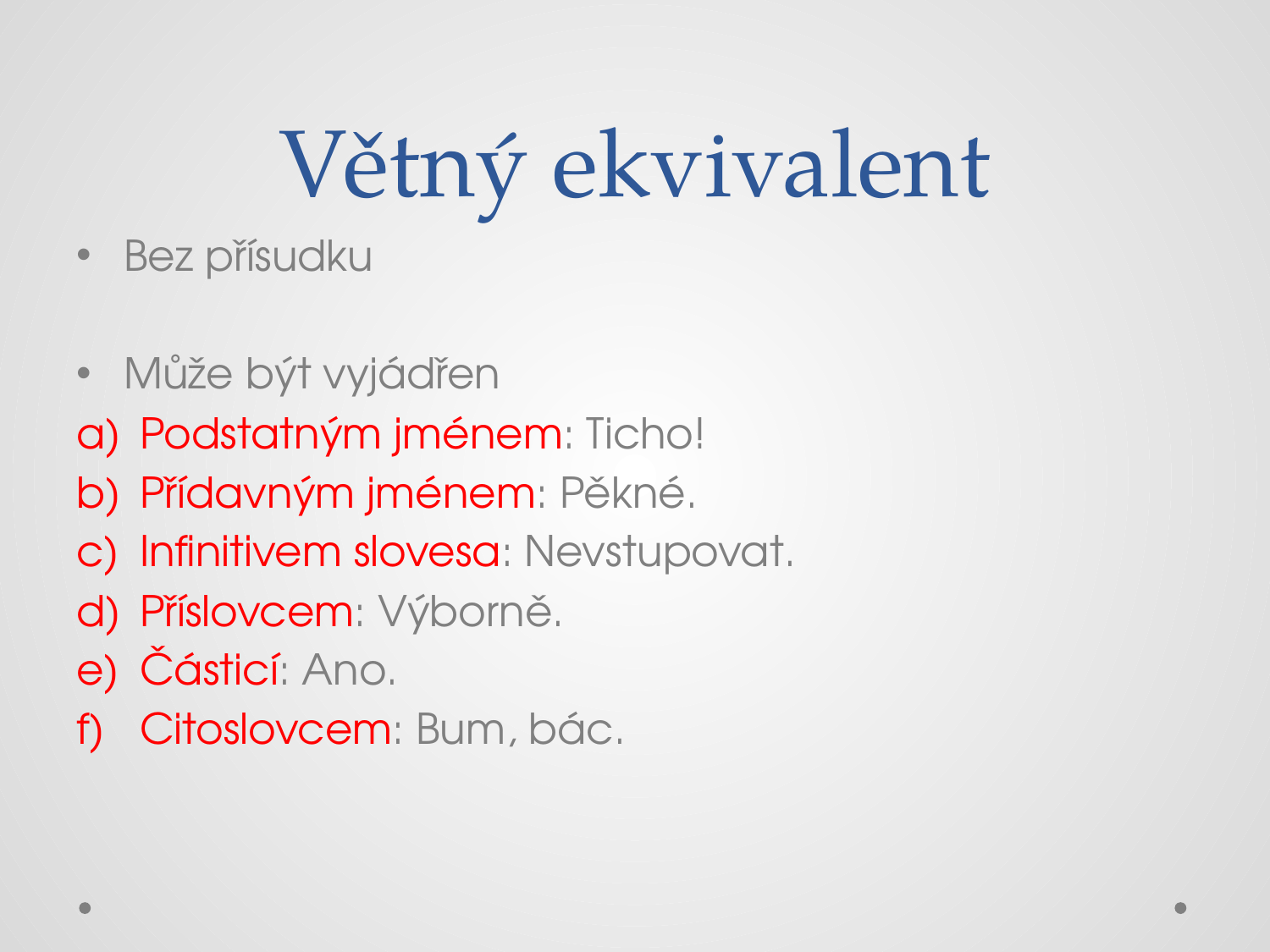

# Větný ekvivalent
Bez přísudku

Může být vyjádřen
Podstatným jménem: Ticho!
Přídavným jménem: Pěkné.
Infinitivem slovesa: Nevstupovat.
Příslovcem: Výborně.
Částicí: Ano.
Citoslovcem: Bum, bác.